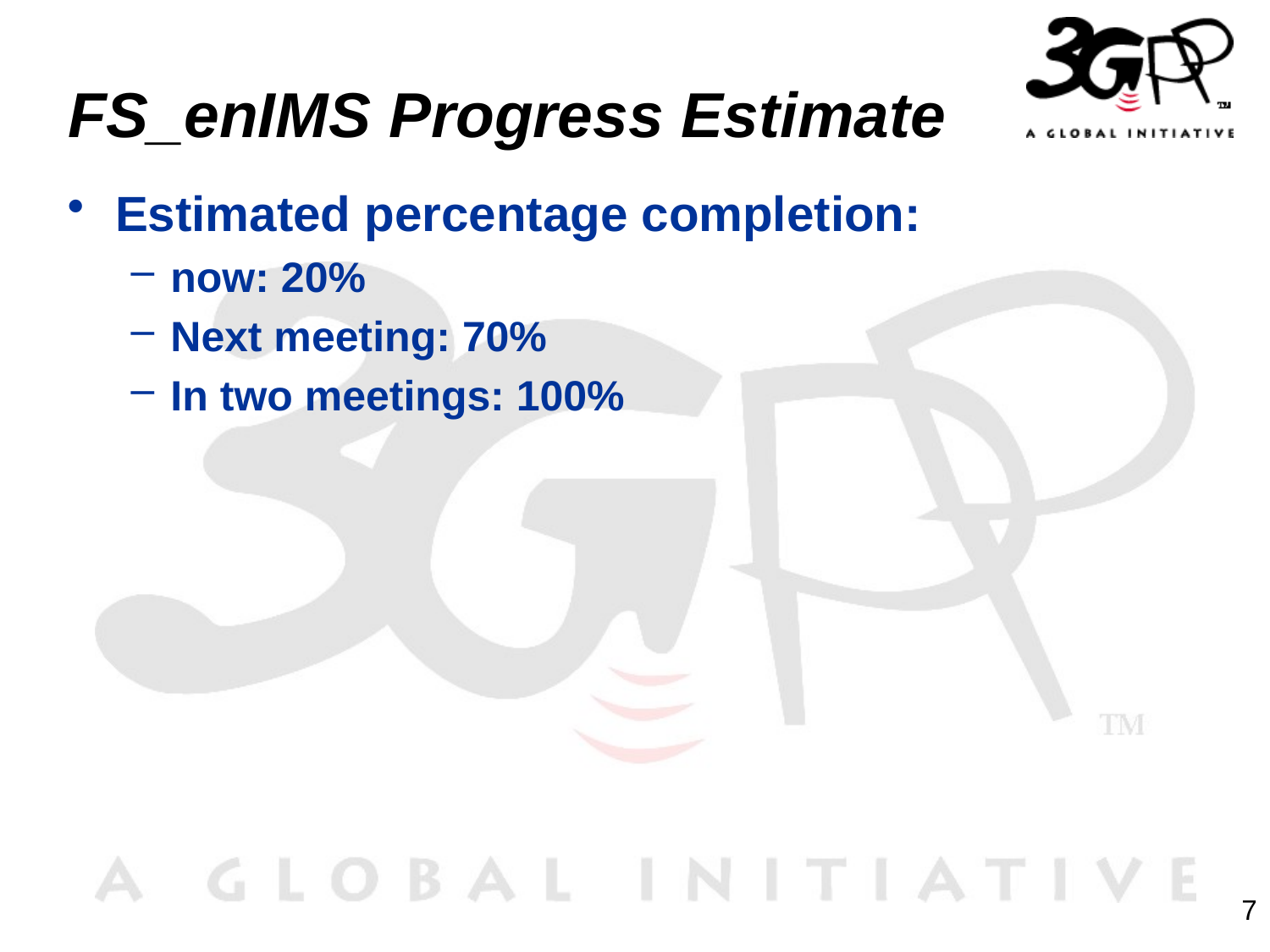

# FS_enIMS Progress Estimate
Estimated percentage completion:
now: 20%
Next meeting: 70%
In two meetings: 100%
7